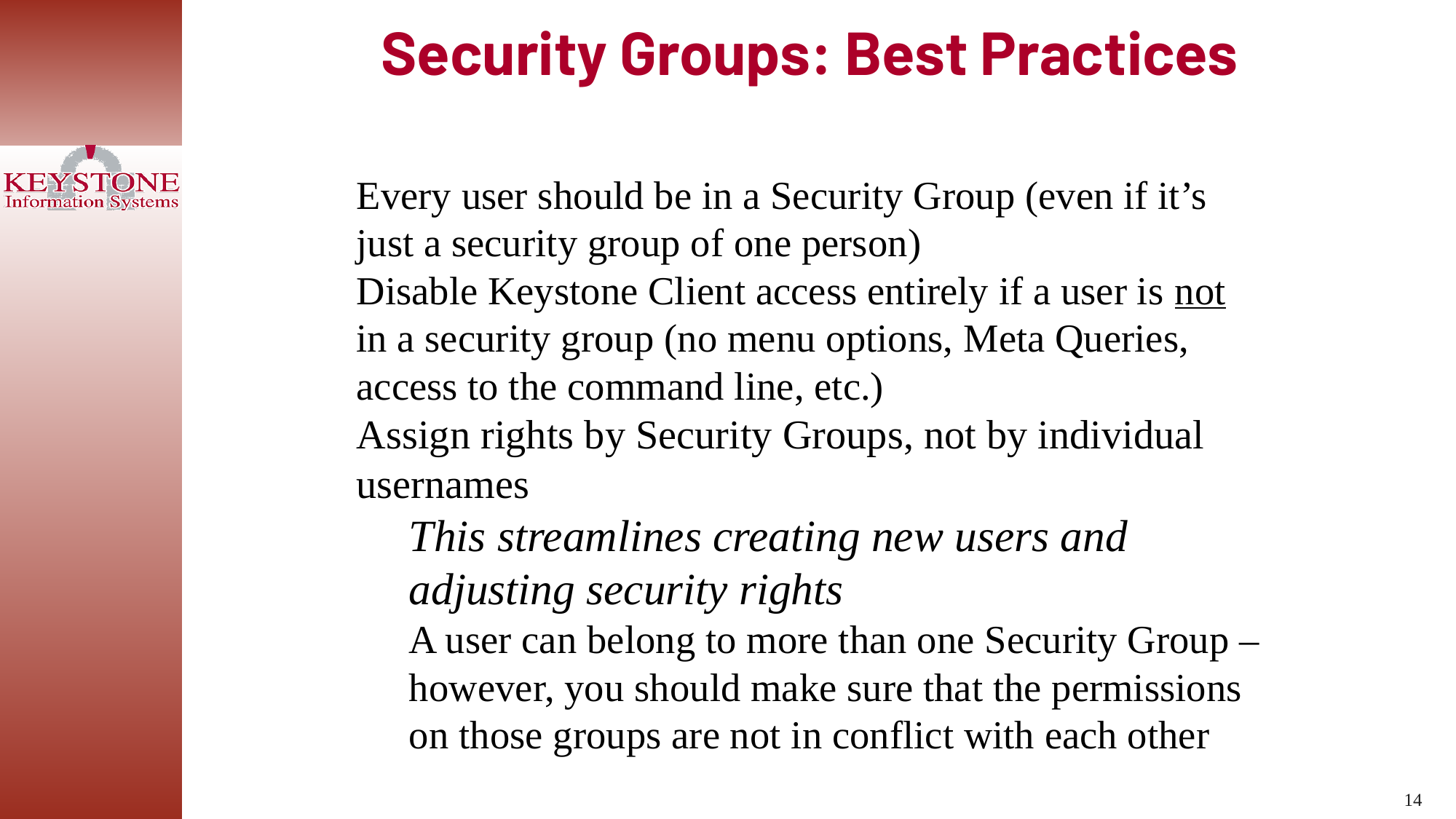

Security Groups: Best Practices
Every user should be in a Security Group (even if it’s just a security group of one person)
Disable Keystone Client access entirely if a user is not in a security group (no menu options, Meta Queries, access to the command line, etc.)
Assign rights by Security Groups, not by individual usernames
This streamlines creating new users and adjusting security rights
A user can belong to more than one Security Group – however, you should make sure that the permissions on those groups are not in conflict with each other
14